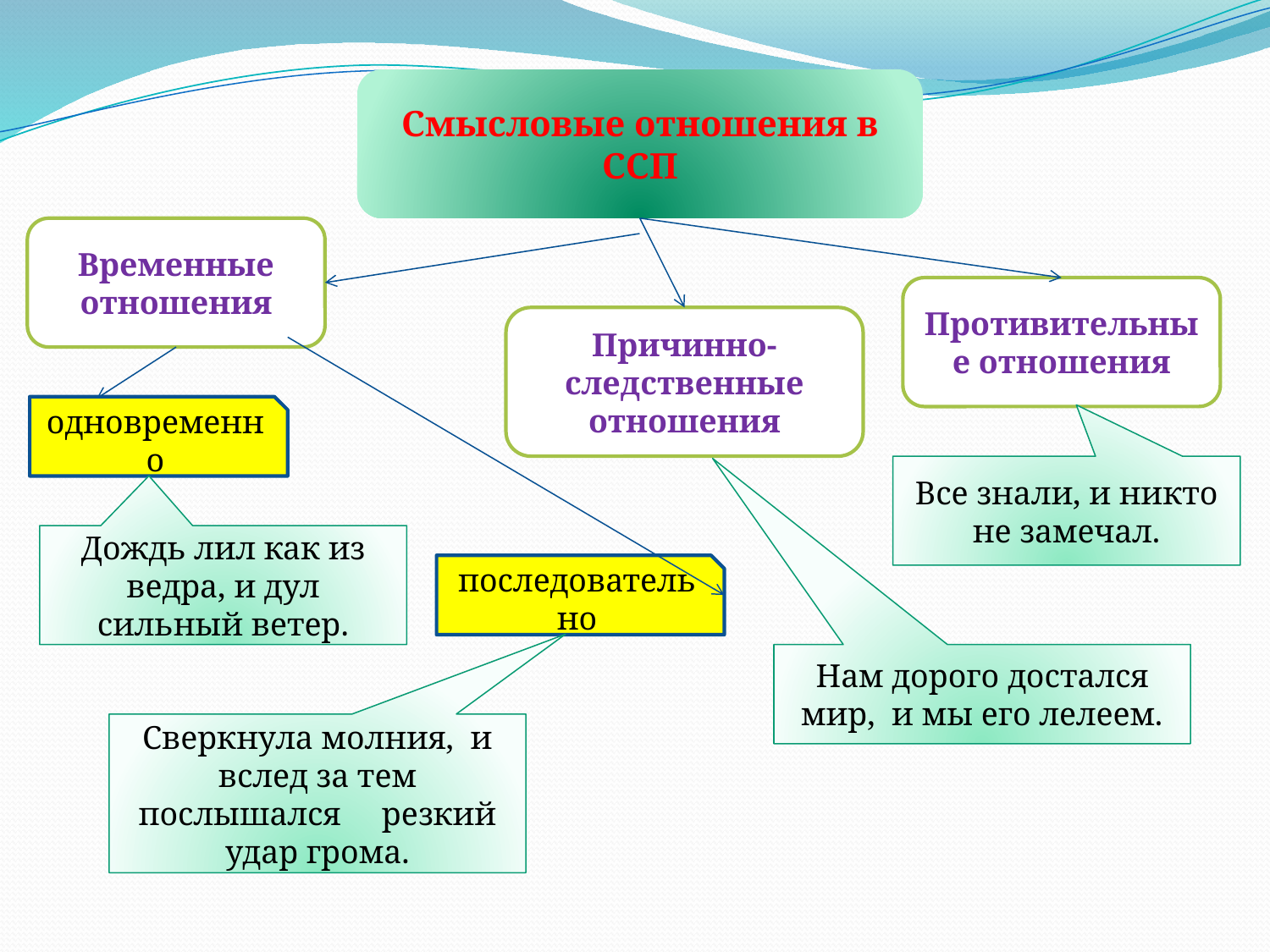

Смысловые отношения в ССП
Временные отношения
Противительные отношения
Причинно-следственные отношения
одновременно
Все знали, и никто не замечал.
Дождь лил как из ведра, и дул сильный ветер.
последовательно
Нам дорого достался мир,  и мы его лелеем.
Сверкнула молния,  и вслед за тем послышался     резкий удар грома.